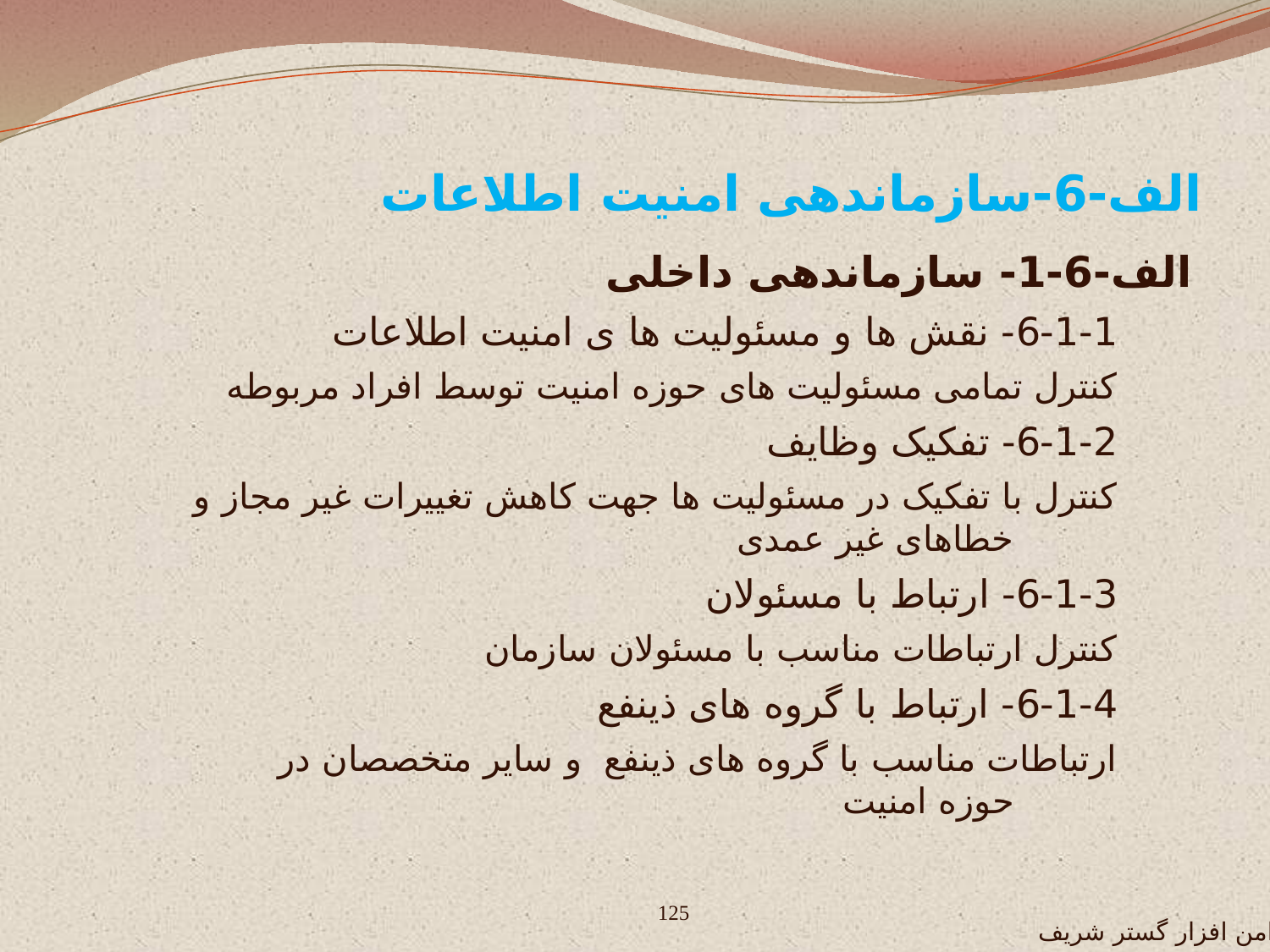

الف-6-1- سازماندهی داخلی
6-1-1- نقش ها و مسئولیت ها ی امنيت اطلاعات
کنترل تمامی مسئولیت های حوزه امنیت توسط افراد مربوطه
6-1-2- تفکیک وظایف
کنترل با تفکیک در مسئولیت ها جهت کاهش تغییرات غیر مجاز و خطاهای غیر عمدی
6-1-3- ارتباط با مسئولان
کنترل ارتباطات مناسب با مسئولان سازمان
6-1-4- ارتباط با گروه های ذینفع
ارتباطات مناسب با گروه های ذینفع  و سایر متخصصان در حوزه امنیت

 الف-6-سازماندهی امنيت اطلاعات